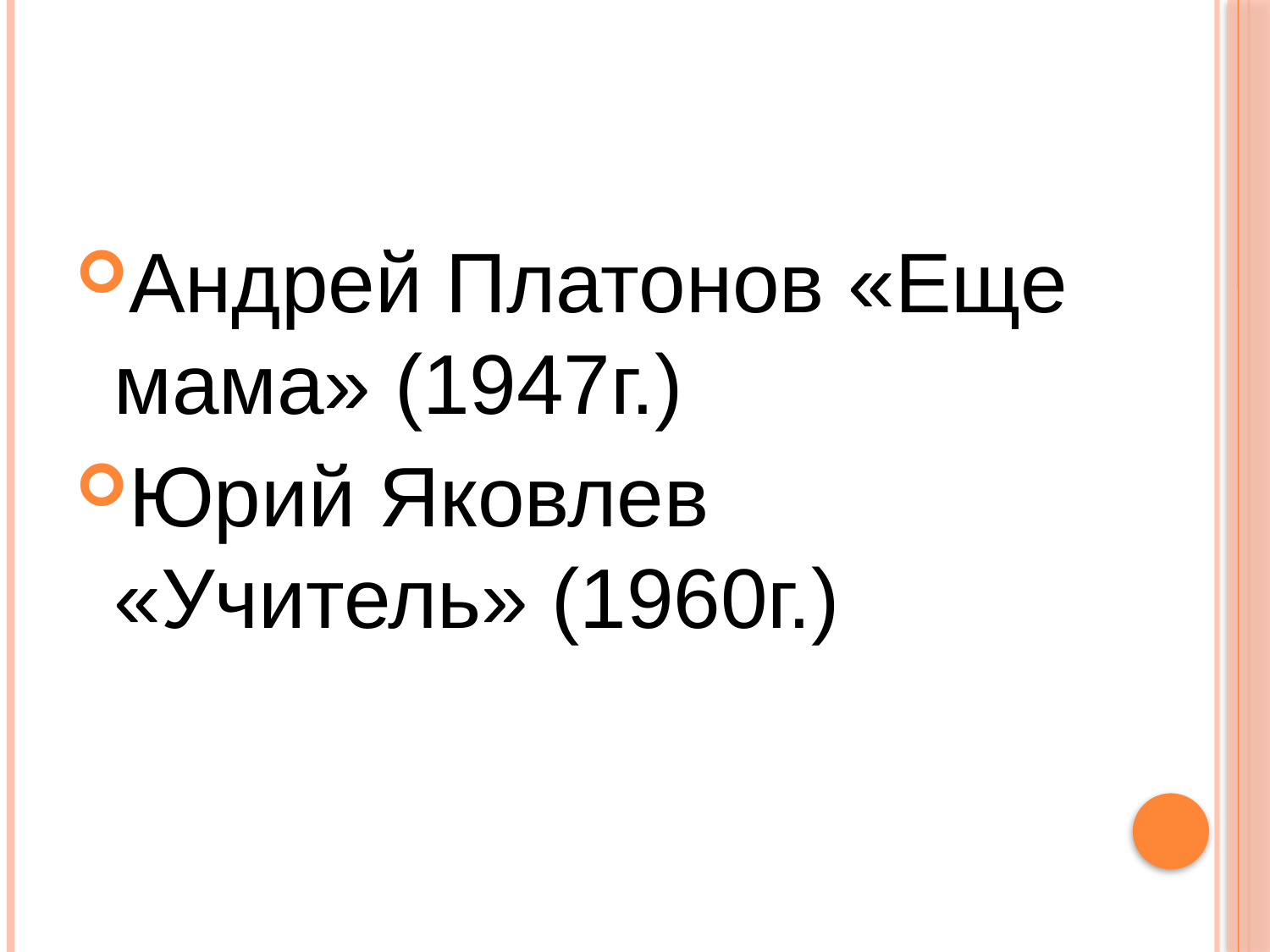

Андрей Платонов «Еще мама» (1947г.)
Юрий Яковлев «Учитель» (1960г.)